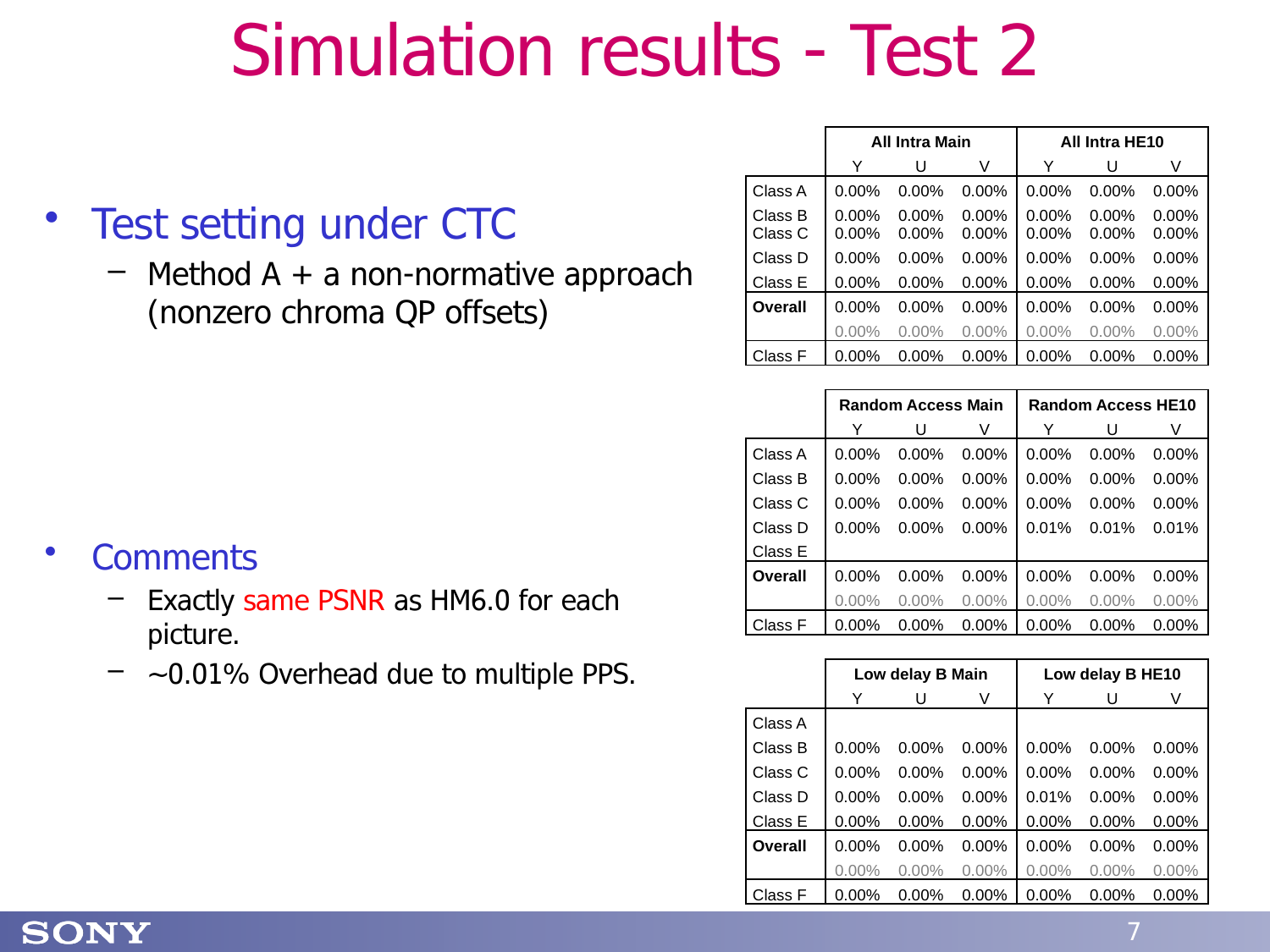

# Simulation results - Test 2
|  | All Intra Main |  |  | All Intra HE10 |  |  |
| --- | --- | --- | --- | --- | --- | --- |
|  | Y | U | V | Y | U | V |
| Class A | 0.00% | 0.00% | 0.00% | 0.00% | 0.00% | 0.00% |
| Class B | 0.00% | 0.00% | 0.00% | 0.00% | 0.00% | 0.00% |
| Class C | 0.00% | 0.00% | 0.00% | 0.00% | 0.00% | 0.00% |
| Class D | 0.00% | 0.00% | 0.00% | 0.00% | 0.00% | 0.00% |
| Class E | 0.00% | 0.00% | 0.00% | 0.00% | 0.00% | 0.00% |
| Overall | 0.00% | 0.00% | 0.00% | 0.00% | 0.00% | 0.00% |
|  | 0.00% | 0.00% | 0.00% | 0.00% | 0.00% | 0.00% |
| Class F | 0.00% | 0.00% | 0.00% | 0.00% | 0.00% | 0.00% |
|  |  |  |  |  |  |  |
|  | Random Access Main |  |  | Random Access HE10 |  |  |
|  | Y | U | V | Y | U | V |
| Class A | 0.00% | 0.00% | 0.00% | 0.00% | 0.00% | 0.00% |
| Class B | 0.00% | 0.00% | 0.00% | 0.00% | 0.00% | 0.00% |
| Class C | 0.00% | 0.00% | 0.00% | 0.00% | 0.00% | 0.00% |
| Class D | 0.00% | 0.00% | 0.00% | 0.01% | 0.01% | 0.01% |
| Class E |  |  |  |  |  |  |
| Overall | 0.00% | 0.00% | 0.00% | 0.00% | 0.00% | 0.00% |
|  | 0.00% | 0.00% | 0.00% | 0.00% | 0.00% | 0.00% |
| Class F | 0.00% | 0.00% | 0.00% | 0.00% | 0.00% | 0.00% |
|  |  |  |  |  |  |  |
|  | Low delay B Main |  |  | Low delay B HE10 |  |  |
|  | Y | U | V | Y | U | V |
| Class A |  |  |  |  |  |  |
| Class B | 0.00% | 0.00% | 0.00% | 0.00% | 0.00% | 0.00% |
| Class C | 0.00% | 0.00% | 0.00% | 0.00% | 0.00% | 0.00% |
| Class D | 0.00% | 0.00% | 0.00% | 0.01% | 0.00% | 0.00% |
| Class E | 0.00% | 0.00% | 0.00% | 0.00% | 0.00% | 0.00% |
| Overall | 0.00% | 0.00% | 0.00% | 0.00% | 0.00% | 0.00% |
|  | 0.00% | 0.00% | 0.00% | 0.00% | 0.00% | 0.00% |
| Class F | 0.00% | 0.00% | 0.00% | 0.00% | 0.00% | 0.00% |
Test setting under CTC
Method A + a non-normative approach (nonzero chroma QP offsets)

Comments
Exactly same PSNR as HM6.0 for each picture.
~0.01% Overhead due to multiple PPS.

7